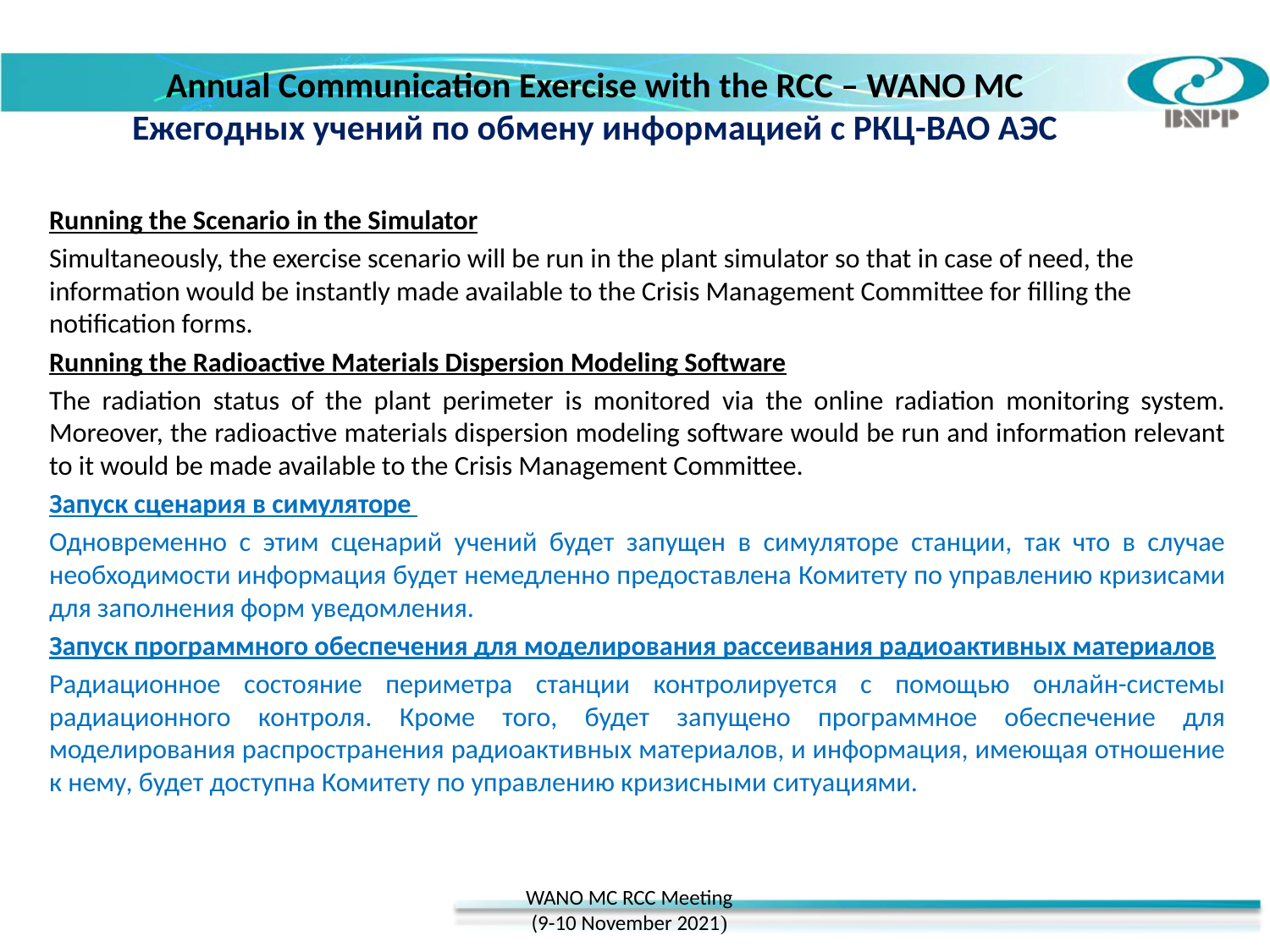

Annual Communication Exercise with the RCC – WANO MC
Ежегодных учений по обмену информацией с РКЦ-ВАО АЭС
Running the Scenario in the Simulator
Simultaneously, the exercise scenario will be run in the plant simulator so that in case of need, the information would be instantly made available to the Crisis Management Committee for filling the notification forms.
Running the Radioactive Materials Dispersion Modeling Software
The radiation status of the plant perimeter is monitored via the online radiation monitoring system. Moreover, the radioactive materials dispersion modeling software would be run and information relevant to it would be made available to the Crisis Management Committee.
Запуск сценария в симуляторе
Одновременно с этим сценарий учений будет запущен в симуляторе станции, так что в случае необходимости информация будет немедленно предоставлена ​​Комитету по управлению кризисами для заполнения форм уведомления.
Запуск программного обеспечения для моделирования рассеивания радиоактивных материалов
Радиационное состояние периметра станции контролируется с помощью онлайн-системы радиационного контроля. Кроме того, будет запущено программное обеспечение для моделирования распространения радиоактивных материалов, и информация, имеющая отношение к нему, будет доступна Комитету по управлению кризисными ситуациями.

WANO MC RCC Meeting
(9-10 November 2021)